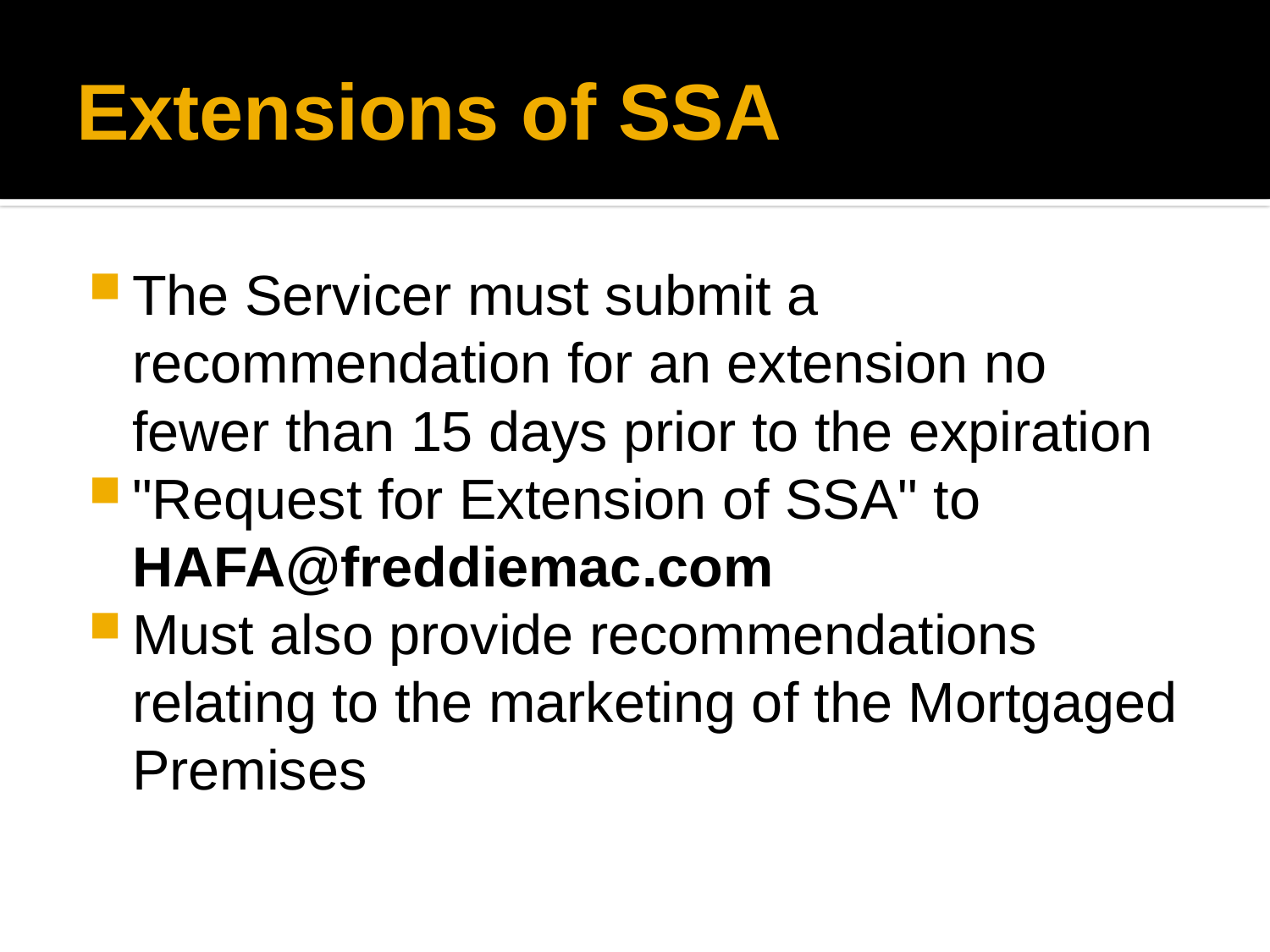

# Extensions of SSA
The Servicer must submit a recommendation for an extension no fewer than 15 days prior to the expiration
"Request for Extension of SSA" to HAFA@freddiemac.com
Must also provide recommendations relating to the marketing of the Mortgaged Premises